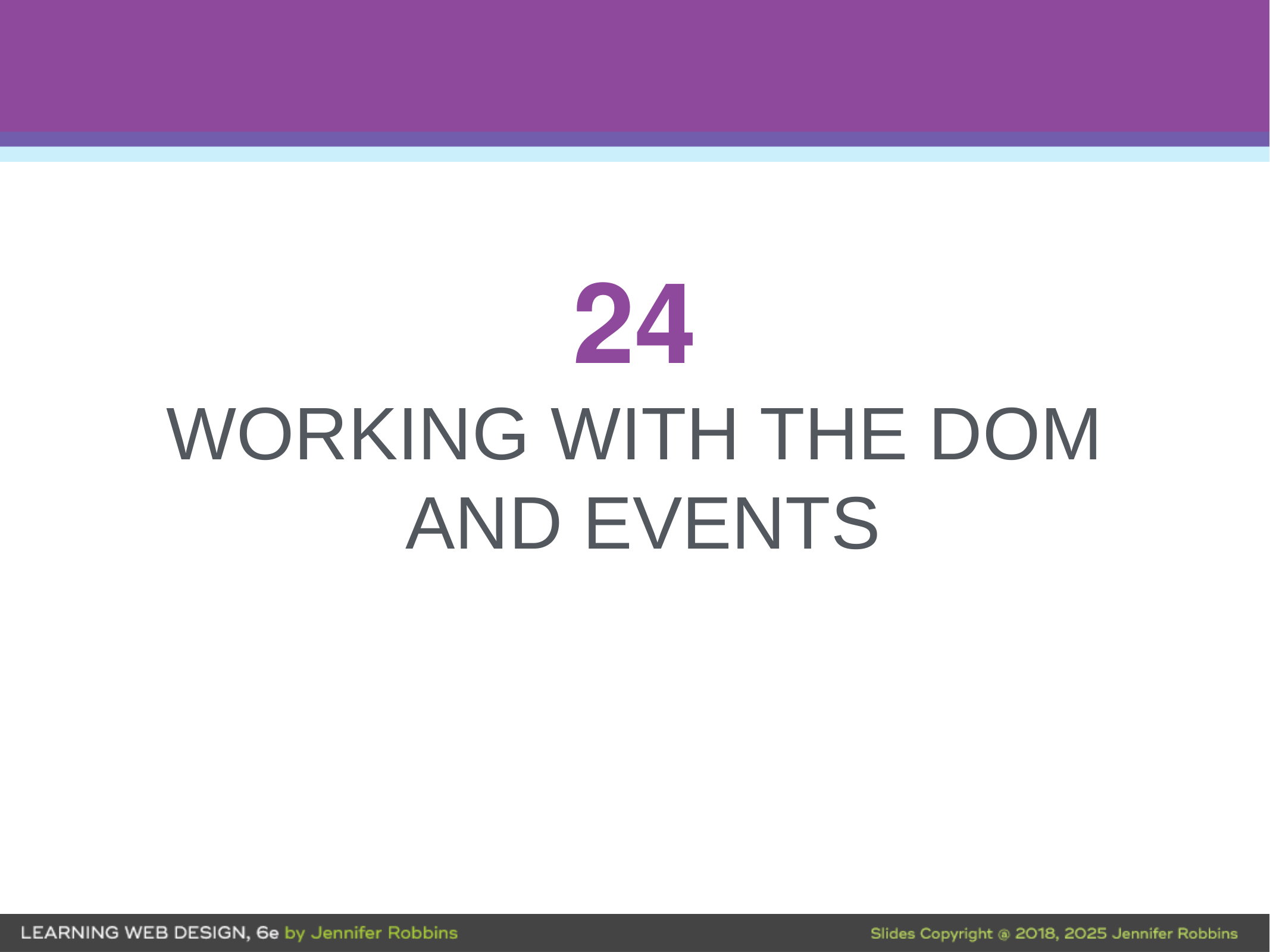

24
WORKING WITH THE DOM
 AND EVENTS